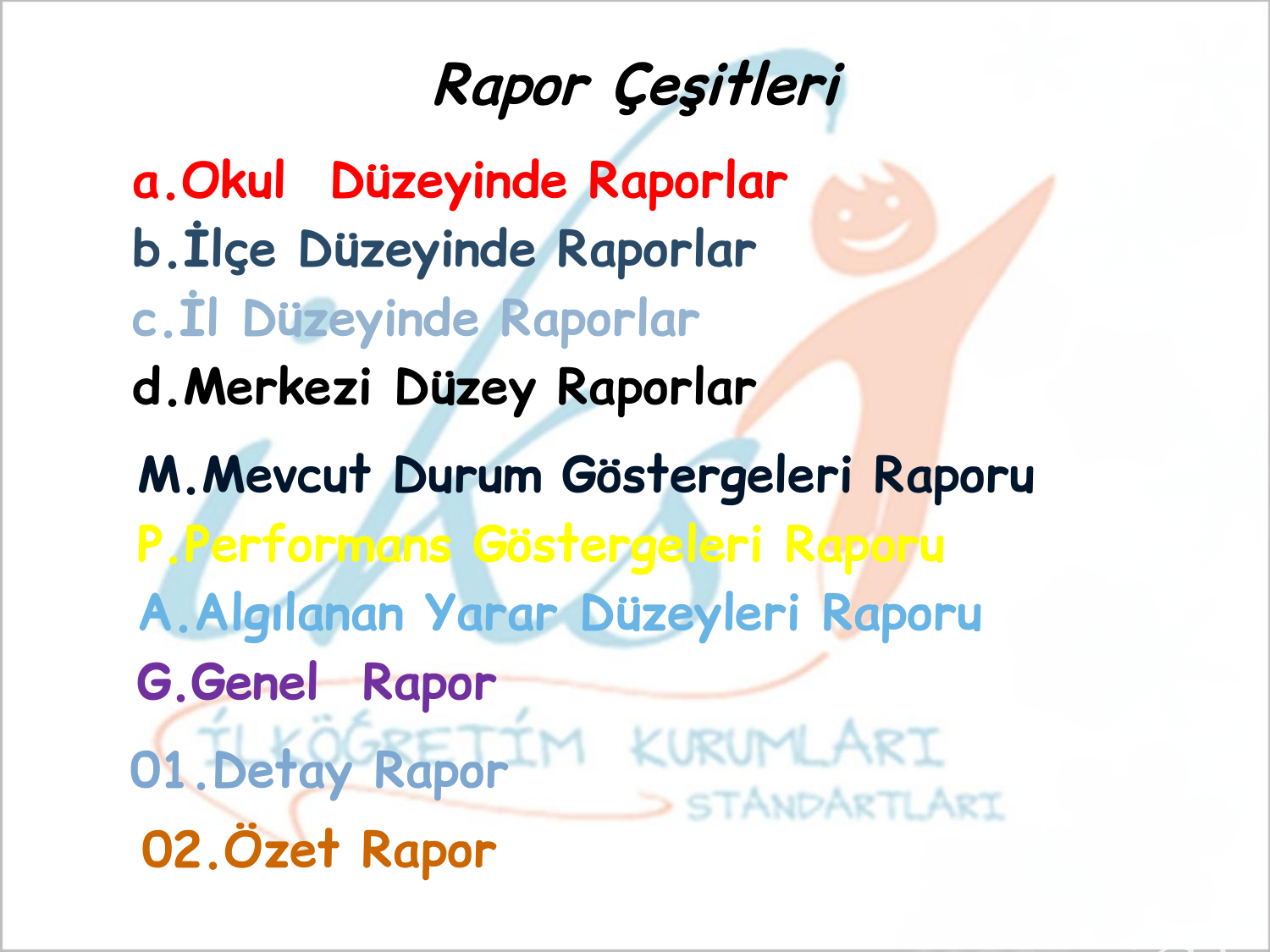

# Rapor Çeşitleri
a.Okul  Düzeyinde Raporlar
b.İlçe Düzeyinde Raporlar
c.İl Düzeyinde Raporlar
d.Merkezi Düzey Raporlar
M.Mevcut Durum Göstergeleri Raporu
P.Performans Göstergeleri Raporu
A.Algılanan Yarar Düzeyleri Raporu
G.Genel  Rapor
01.Detay Rapor
02.Özet Rapor